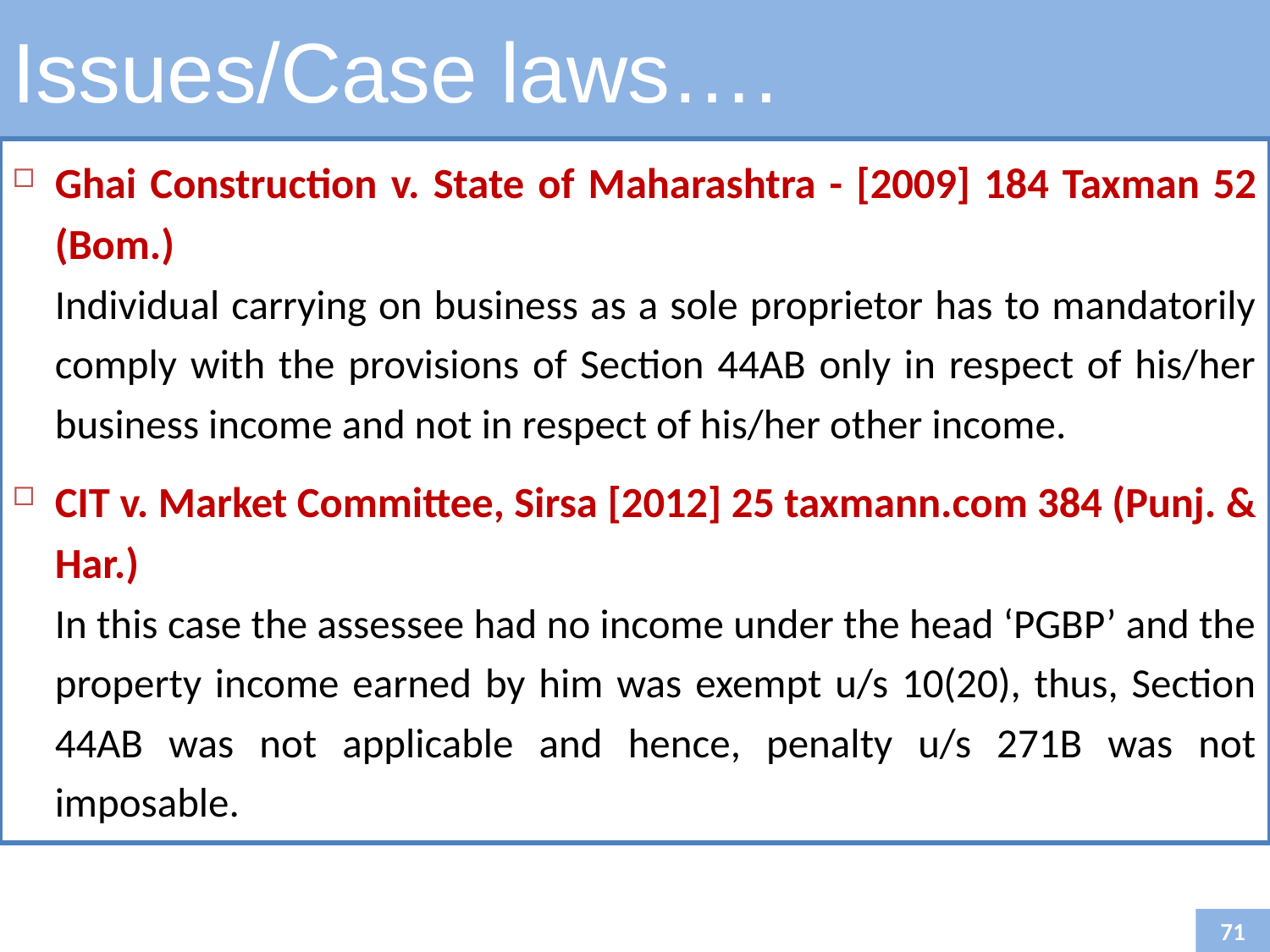

Issues/Case laws….
Ghai Construction v. State of Maharashtra - [2009] 184 Taxman 52 (Bom.)
	Individual carrying on business as a sole proprietor has to mandatorily comply with the provisions of Section 44AB only in respect of his/her business income and not in respect of his/her other income.
CIT v. Market Committee, Sirsa [2012] 25 taxmann.com 384 (Punj. & Har.)
	In this case the assessee had no income under the head ‘PGBP’ and the property income earned by him was exempt u/s 10(20), thus, Section 44AB was not applicable and hence, penalty u/s 271B was not imposable.

71